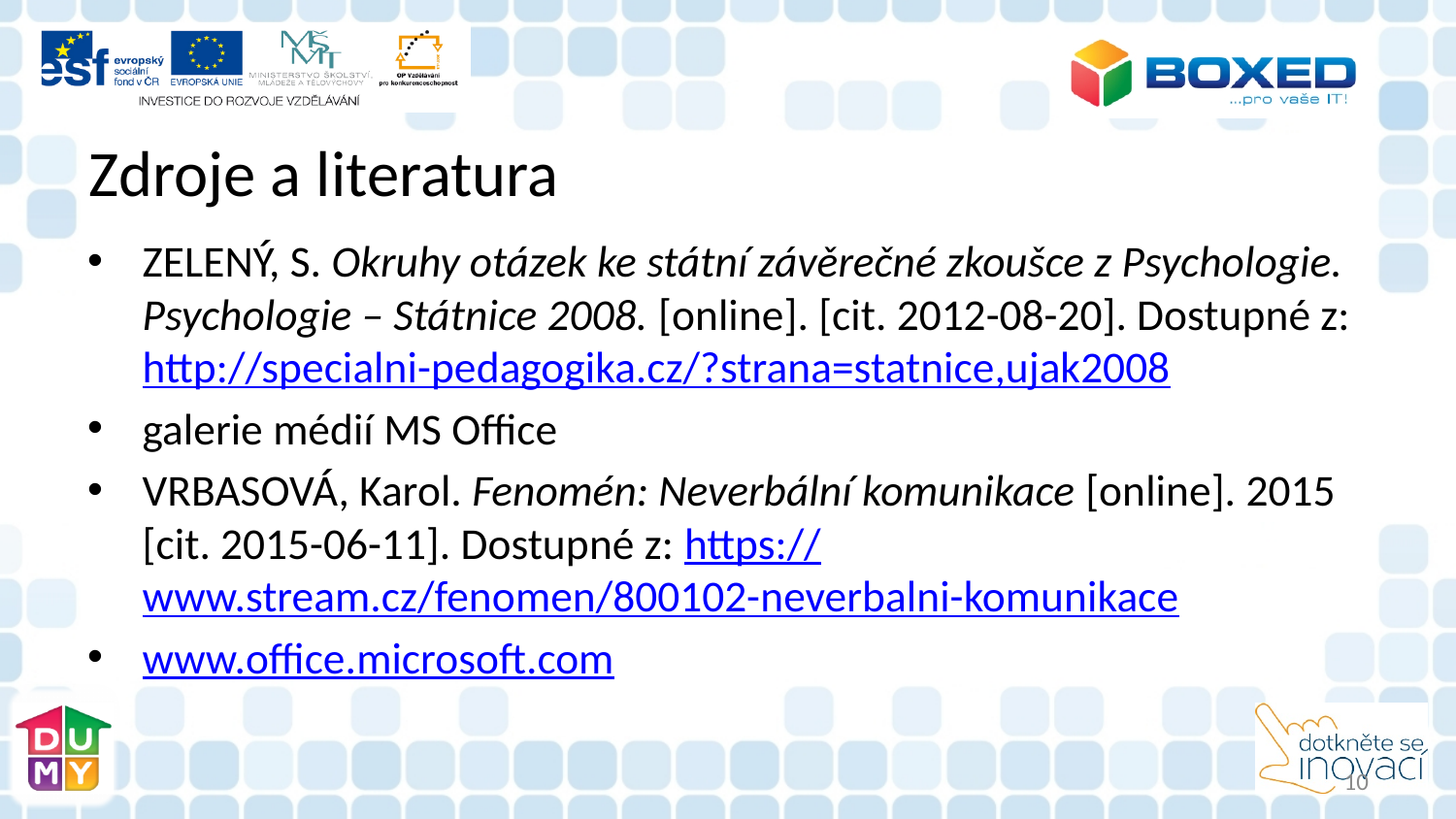

# Zdroje a literatura
ZELENÝ, S. Okruhy otázek ke státní závěrečné zkoušce z Psychologie. Psychologie – Státnice 2008. [online]. [cit. 2012-08-20]. Dostupné z: http://specialni-pedagogika.cz/?strana=statnice,ujak2008
galerie médií MS Office
VRBASOVÁ, Karol. Fenomén: Neverbální komunikace [online]. 2015 [cit. 2015-06-11]. Dostupné z: https://www.stream.cz/fenomen/800102-neverbalni-komunikace
www.office.microsoft.com

10